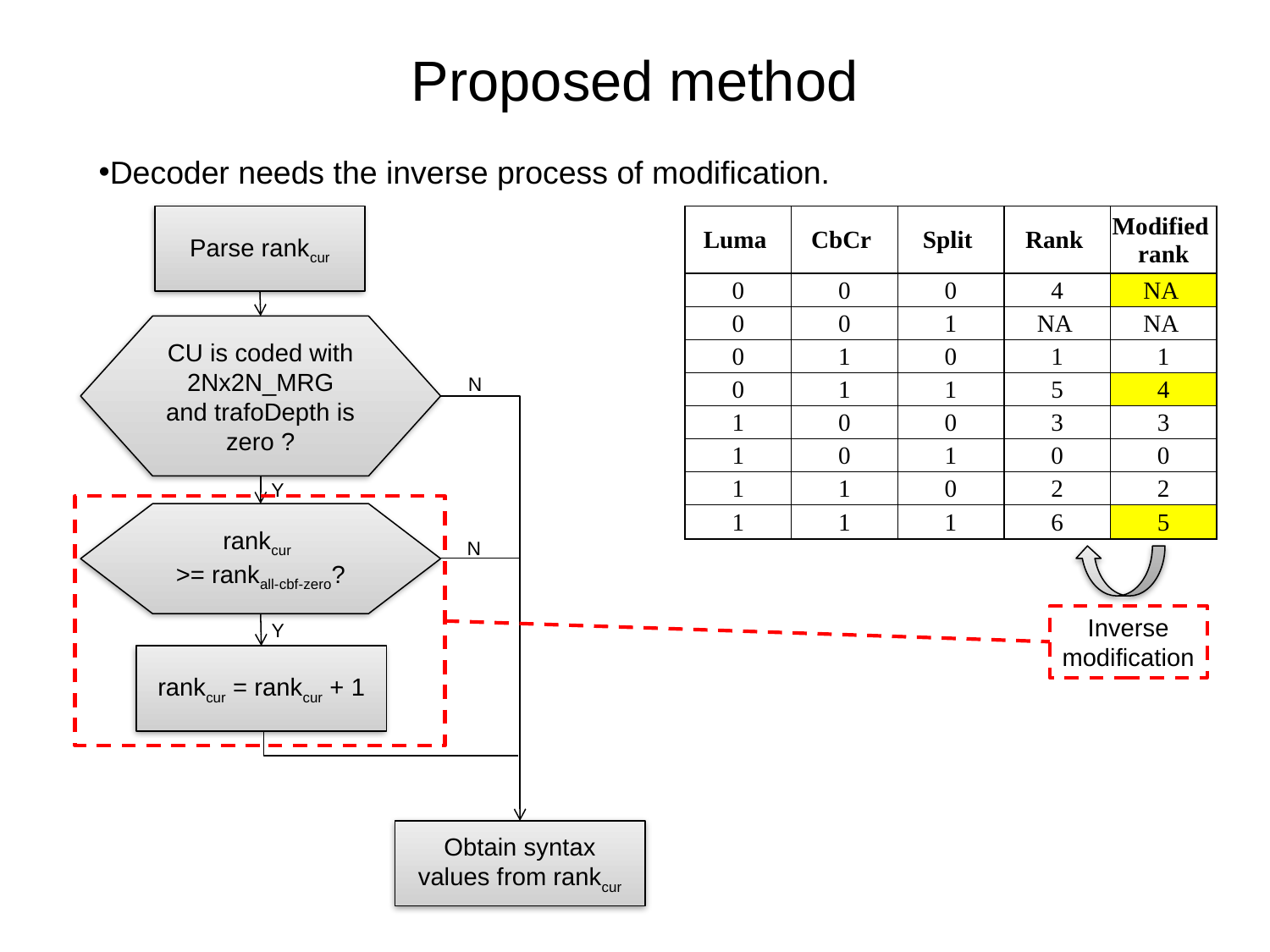

# Proposed method
Decoder needs the inverse process of modification.
Parse rankcur
| Luma | CbCr | Split | Rank | Modified rank |
| --- | --- | --- | --- | --- |
| 0 | 0 | 0 | 4 | NA |
| 0 | 0 | 1 | NA | NA |
| 0 | 1 | 0 | 1 | 1 |
| 0 | 1 | 1 | 5 | 4 |
| 1 | 0 | 0 | 3 | 3 |
| 1 | 0 | 1 | 0 | 0 |
| 1 | 1 | 0 | 2 | 2 |
| 1 | 1 | 1 | 6 | 5 |
CU is coded with 2Nx2N_MRG and trafoDepth is zero ?
N
Y

rankcur
>= rankall-cbf-zero?
N

Inverse
modification
Y
rankcur = rankcur + 1
Obtain syntax values from rankcur